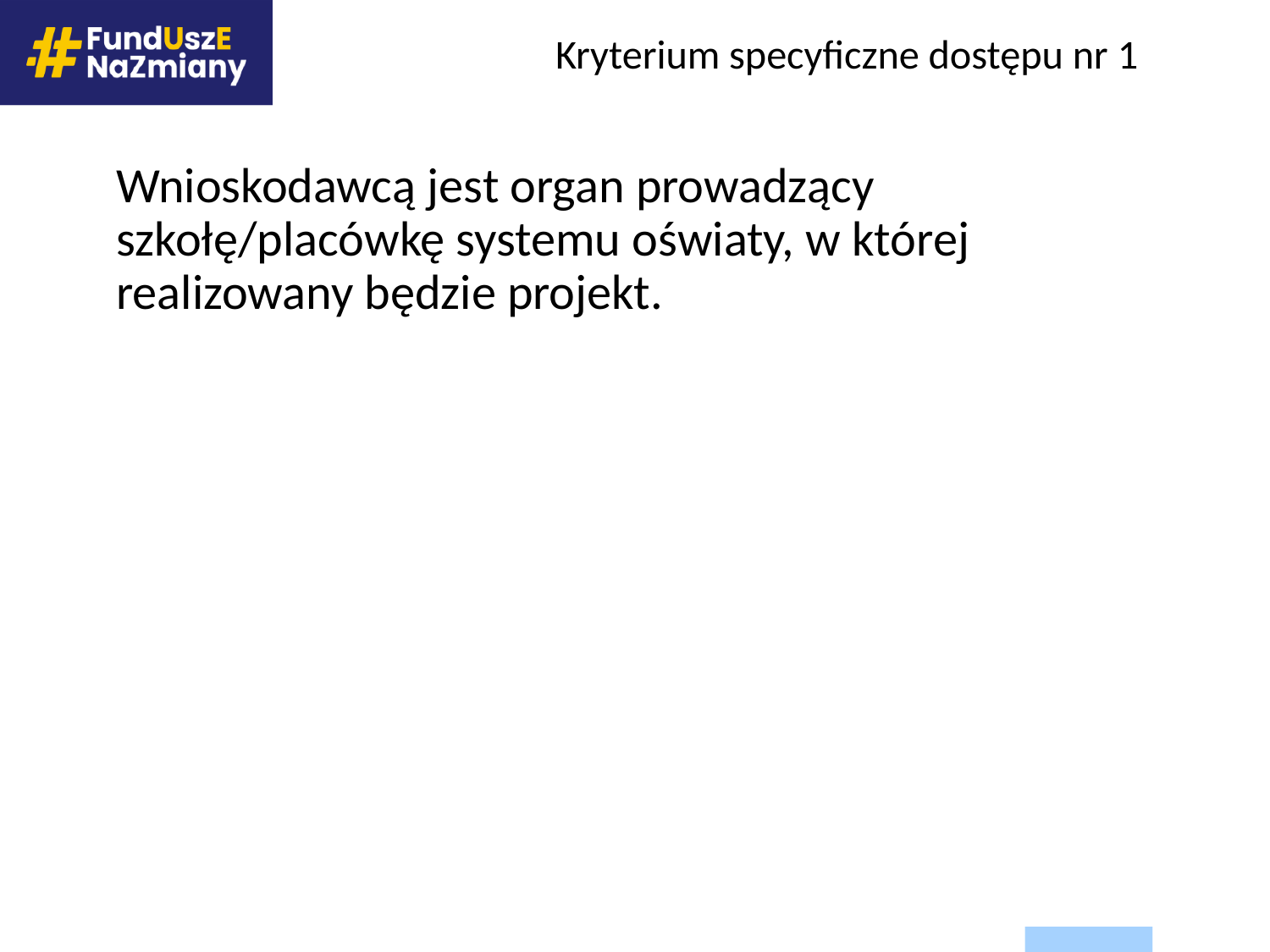

# Kryterium specyficzne dostępu nr 1
Wnioskodawcą jest organ prowadzący szkołę/placówkę systemu oświaty, w której realizowany będzie projekt.